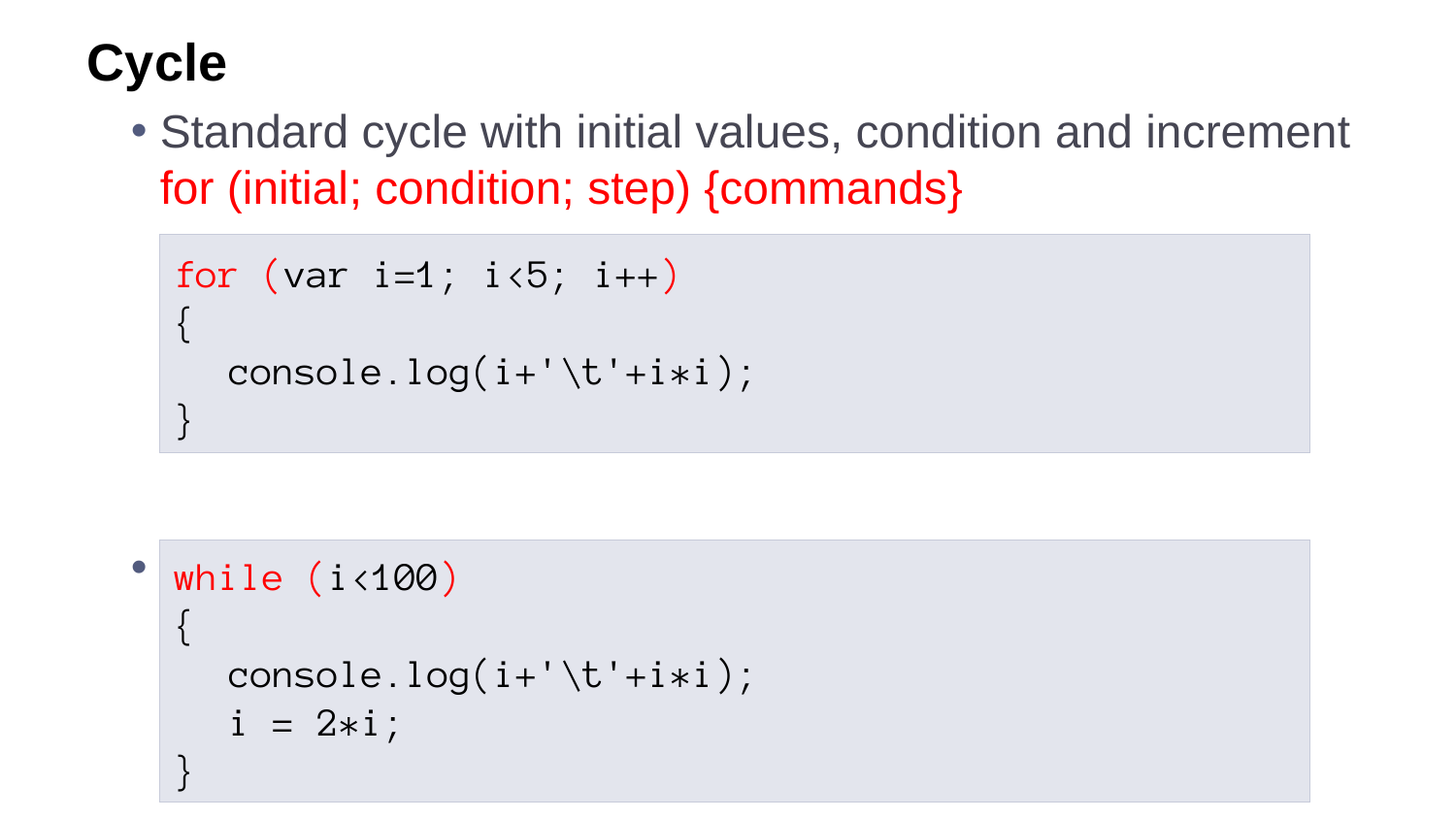

Cycle
Standard cycle with initial values, condition and increment
for (initial; condition; step) {commands}

Condition checked on every step while (condition) {commands}

for (var i=1; i<5; i++)
{
	console.log(i+'\t'+i*i);
}
while (i<100)
{
	console.log(i+'\t'+i*i);
	i = 2*i;
}